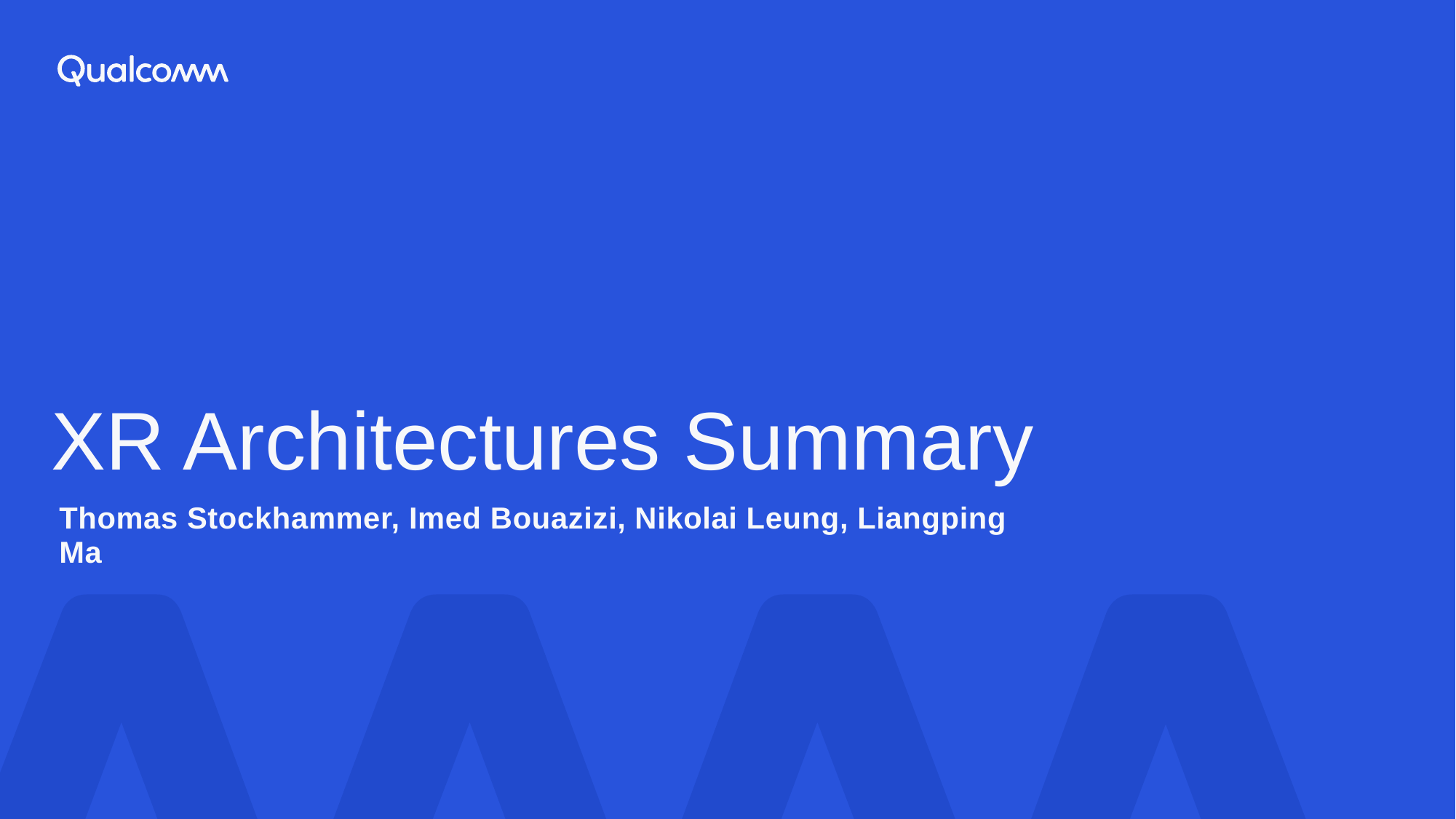

# XR Architectures Summary
Thomas Stockhammer, Imed Bouazizi, Nikolai Leung, Liangping Ma